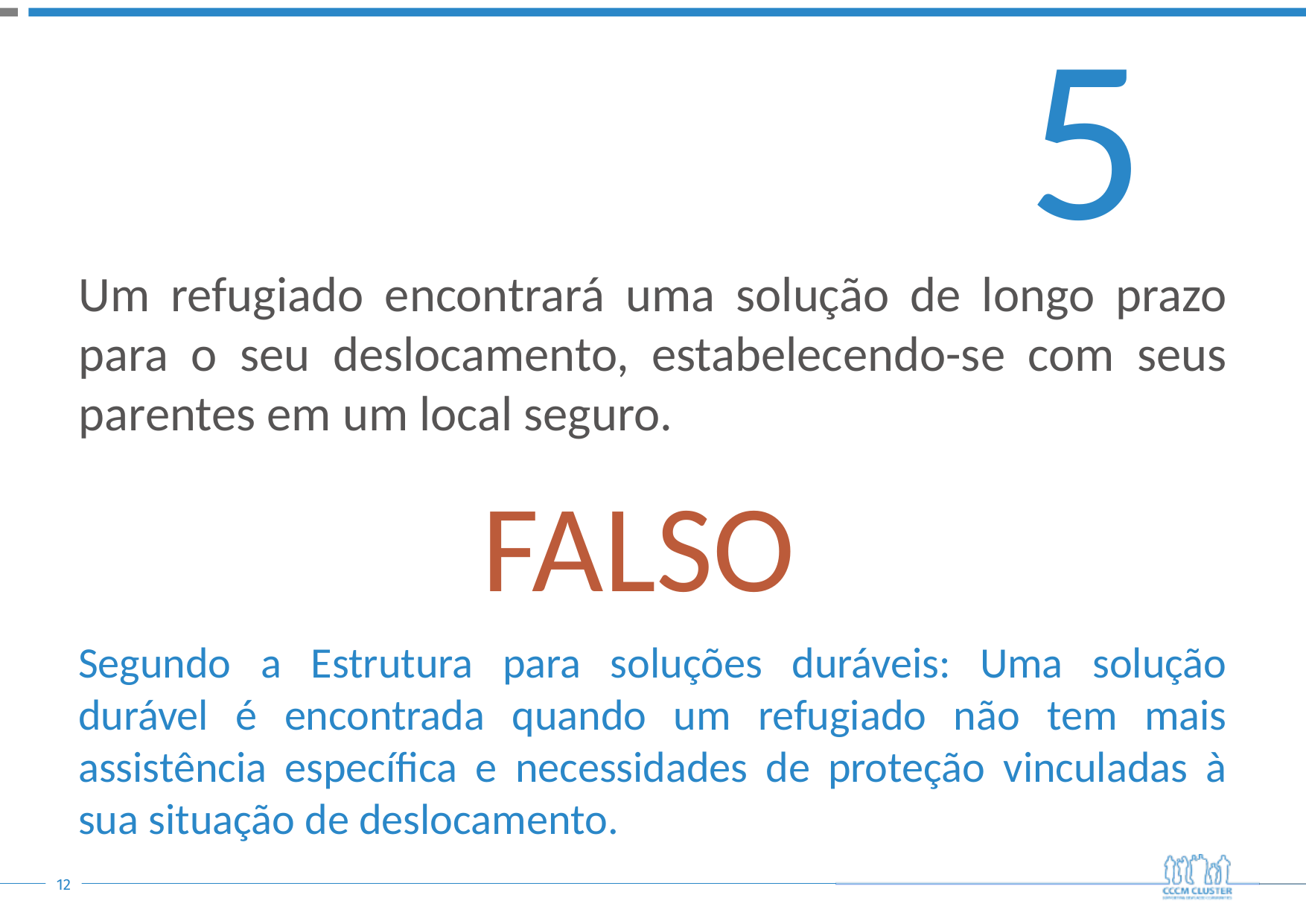

5
Um refugiado encontrará uma solução de longo prazo para o seu deslocamento, estabelecendo-se com seus parentes em um local seguro.
FALSO
Segundo a Estrutura para soluções duráveis: Uma solução durável é encontrada quando um refugiado não tem mais assistência específica e necessidades de proteção vinculadas à sua situação de deslocamento.